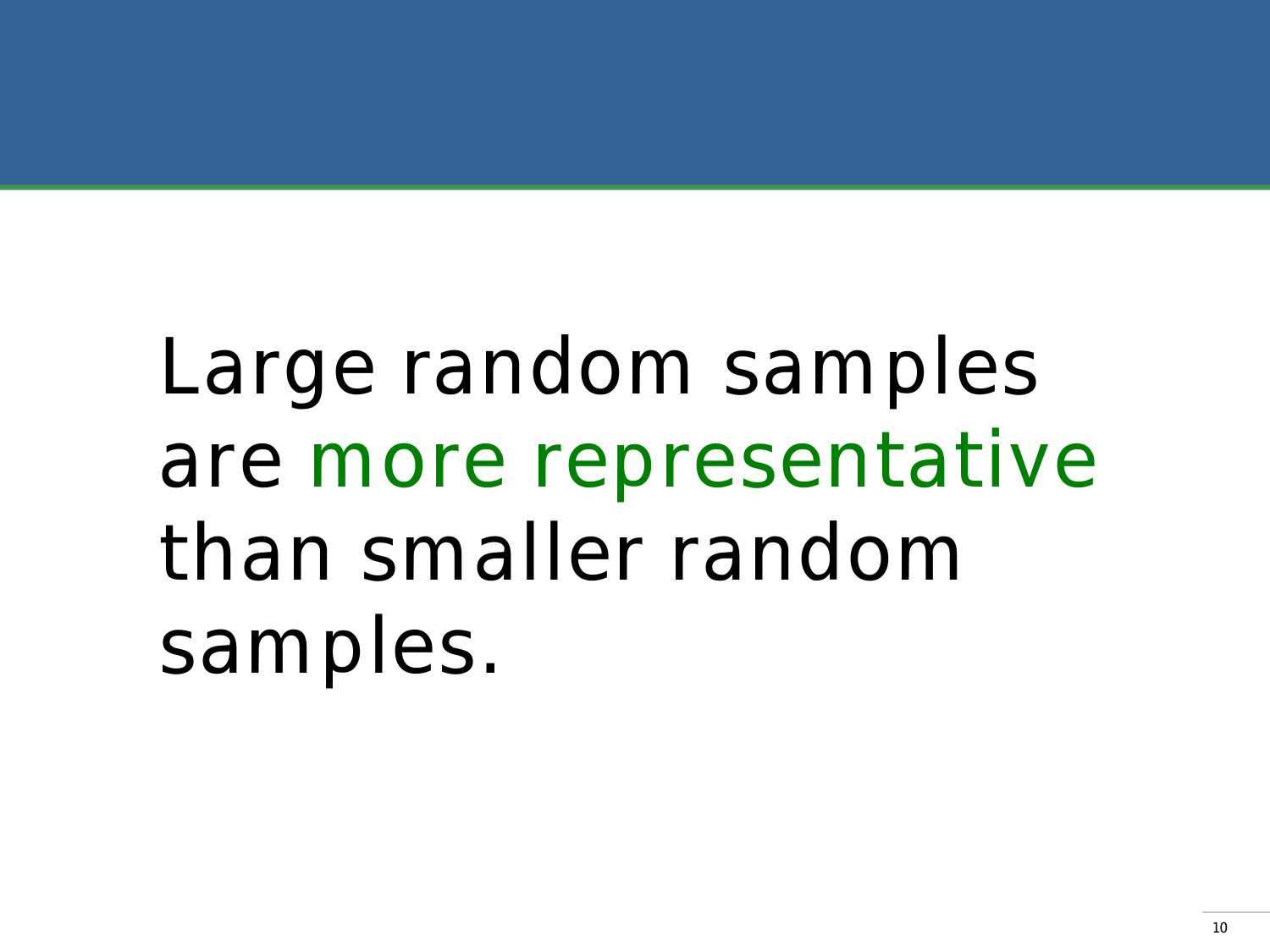

Large random samples
are more representative than smaller random samples.
10